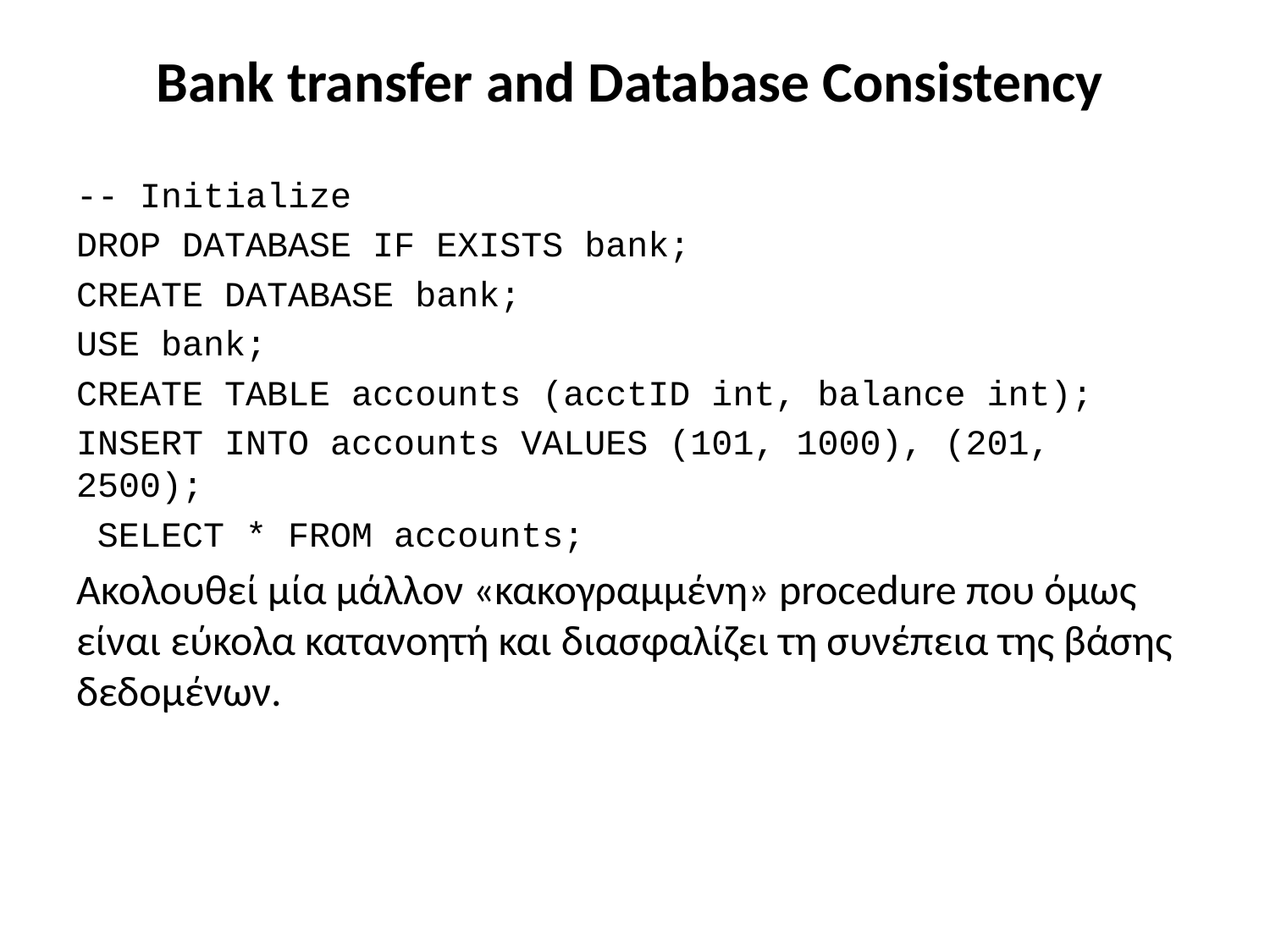

# Bank transfer and Database Consistency
-- Initialize
DROP DATABASE IF EXISTS bank;
CREATE DATABASE bank;
USE bank;
CREATE TABLE accounts (acctID int, balance int);
INSERT INTO accounts VALUES (101, 1000), (201, 2500);
 SELECT * FROM accounts;
Ακολουθεί μία μάλλον «κακογραμμένη» procedure που όμως είναι εύκολα κατανοητή και διασφαλίζει τη συνέπεια της βάσης δεδομένων.